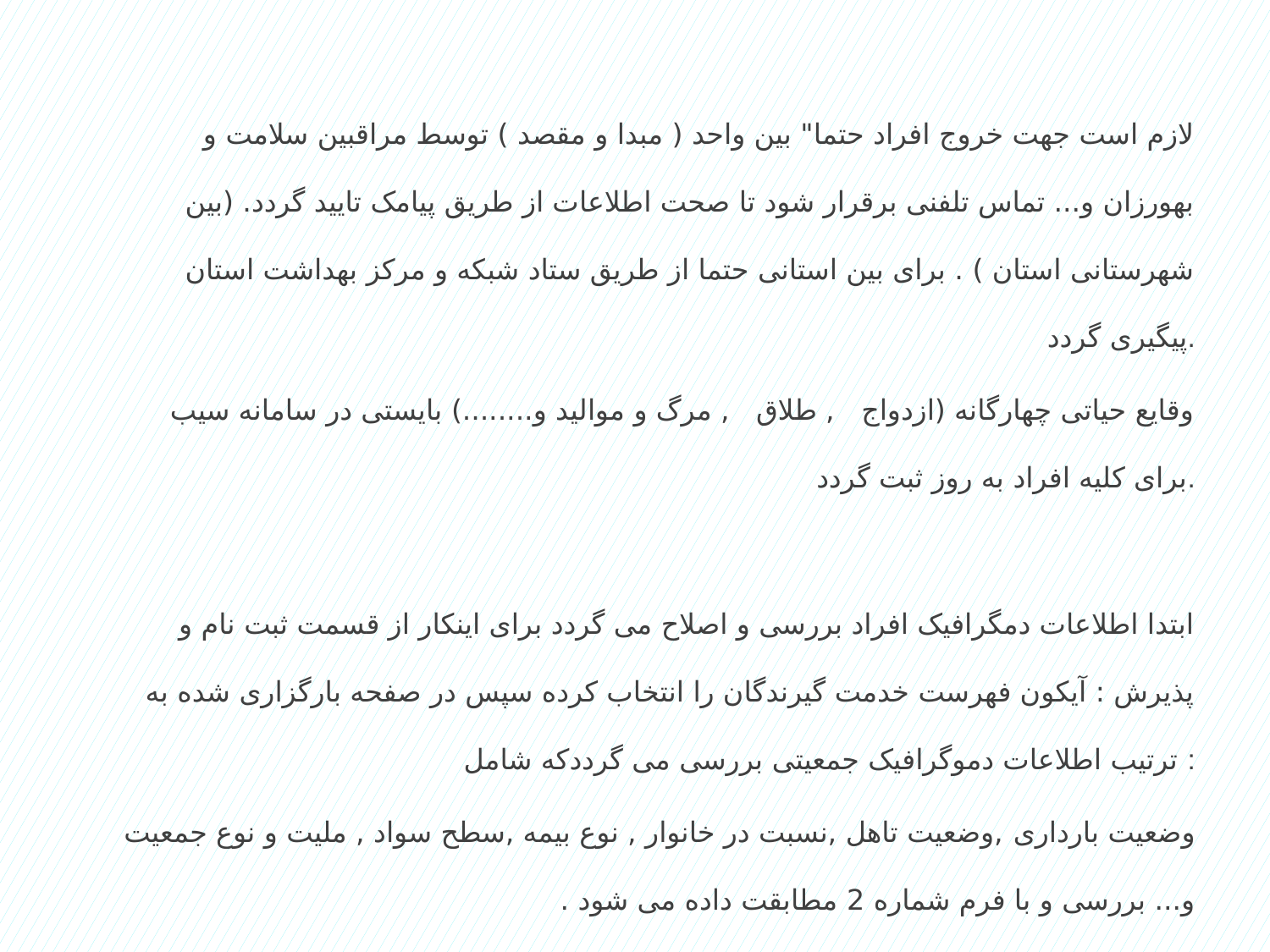

لازم است جهت خروج افراد حتما" بین واحد ( مبدا و مقصد ) توسط مراقبین سلامت و بهورزان و... تماس تلفنی برقرار شود تا صحت اطلاعات از طریق پیامک تایید گردد. (بین شهرستانی استان ) . برای بین استانی حتما از طریق ستاد شبکه و مرکز بهداشت استان پیگیری گردد.
وقایع حیاتی چهارگانه (ازدواج   , طلاق   , مرگ و موالید و........) بایستی در سامانه سیب برای کلیه افراد به روز ثبت گردد.

ابتدا اطلاعات دمگرافیک افراد بررسی و اصلاح می گردد برای اینکار از قسمت ثبت نام و پذیرش : آیکون فهرست خدمت گیرندگان را انتخاب کرده سپس در صفحه بارگزاری شده به ترتیب اطلاعات دموگرافیک جمعیتی بررسی می گرددکه شامل :
وضعیت بارداری ,وضعیت تاهل ,نسبت در خانوار , نوع بیمه ,سطح سواد , ملیت و نوع جمعیت و... بررسی و با فرم شماره 2 مطابقت داده می شود .